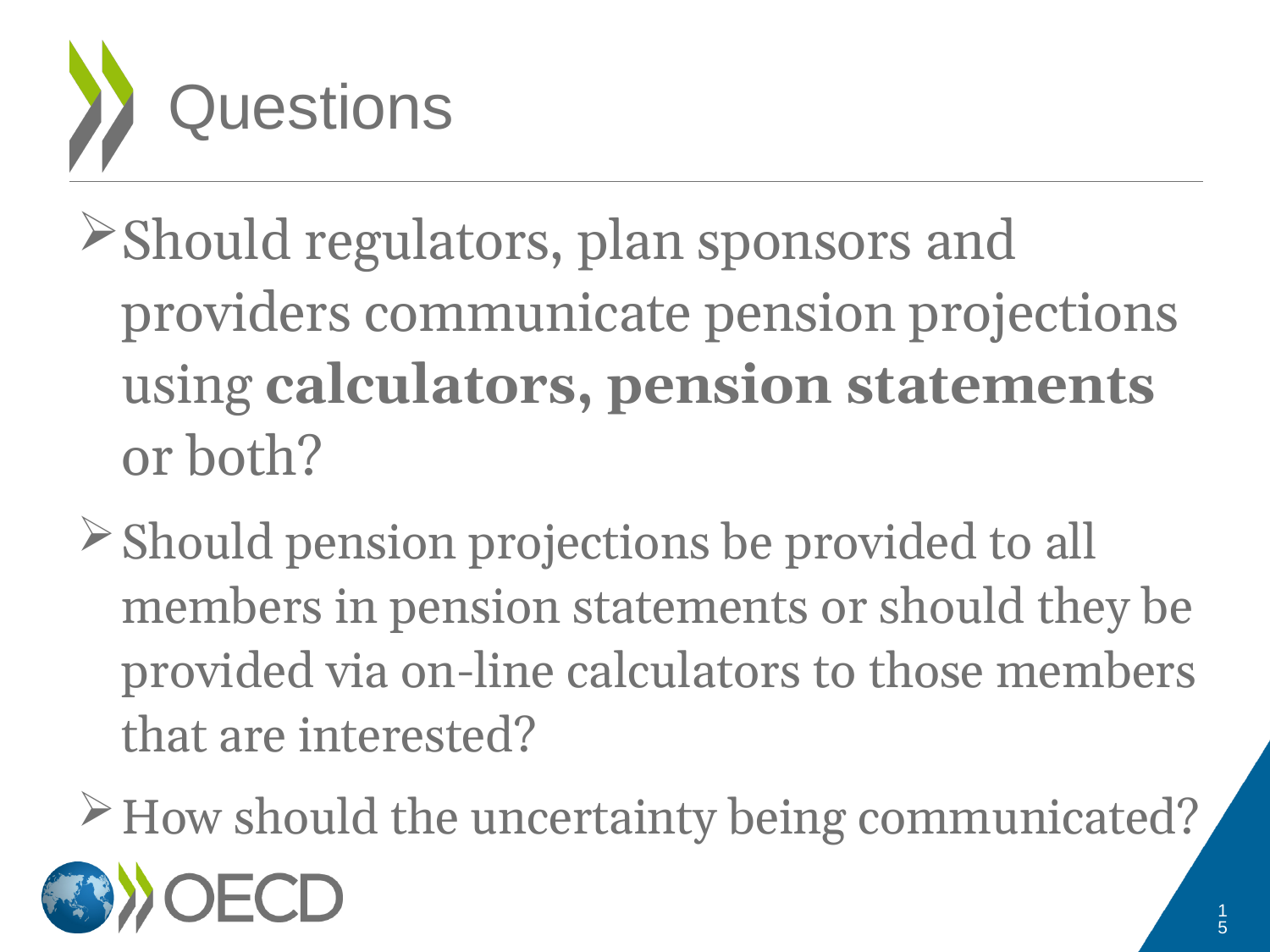

# Questions
Should regulators, plan sponsors and providers communicate pension projections using calculators, pension statements or both?
Should pension projections be provided to all members in pension statements or should they be provided via on-line calculators to those members that are interested?
How should the uncertainty being communicated?

15